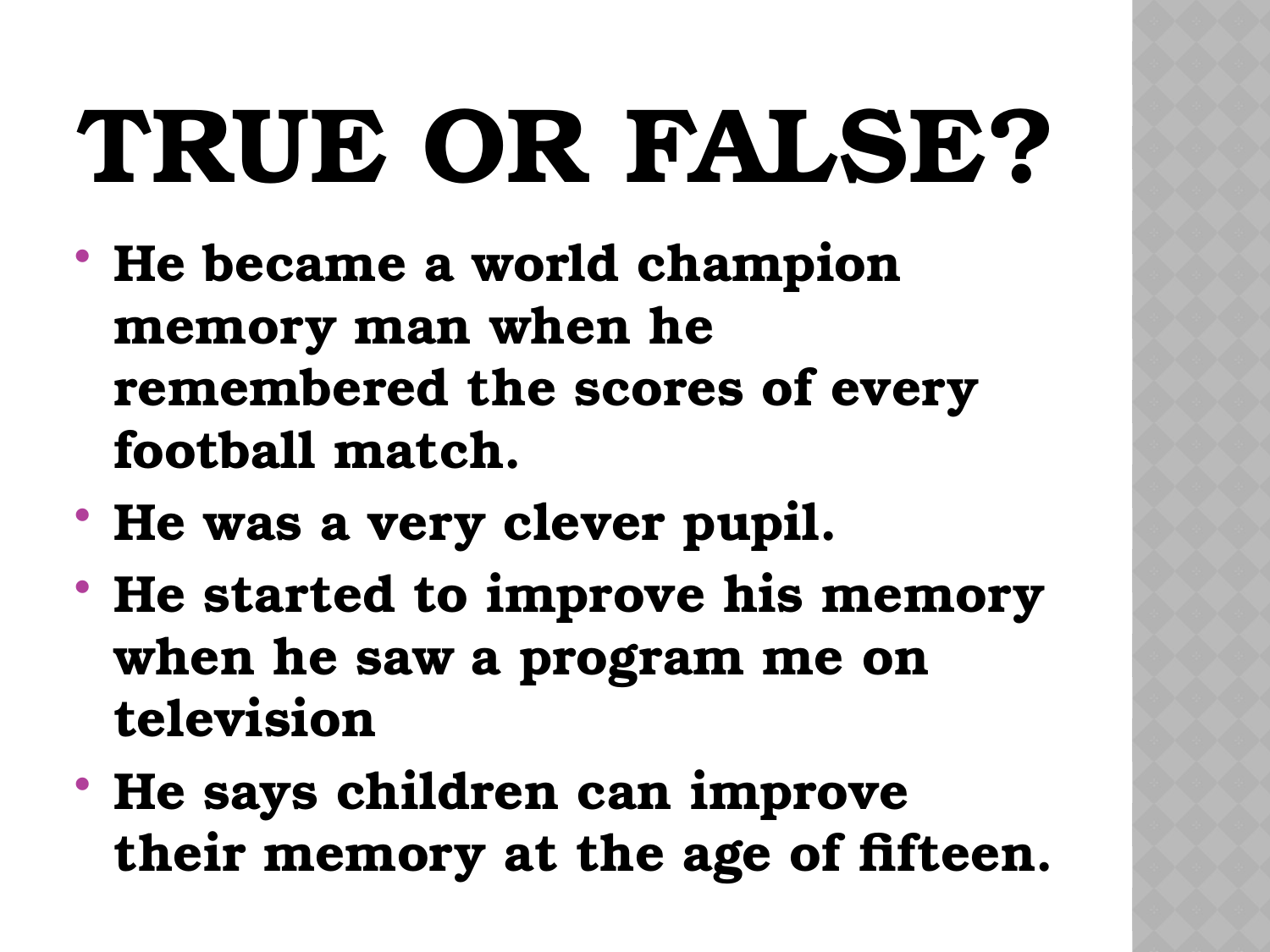

# True or false?
He became a world champion memory man when he remembered the scores of every football match.
He was a very clever pupil.
He started to improve his memory when he saw a program me on television
He says children can improve their memory at the age of fifteen.